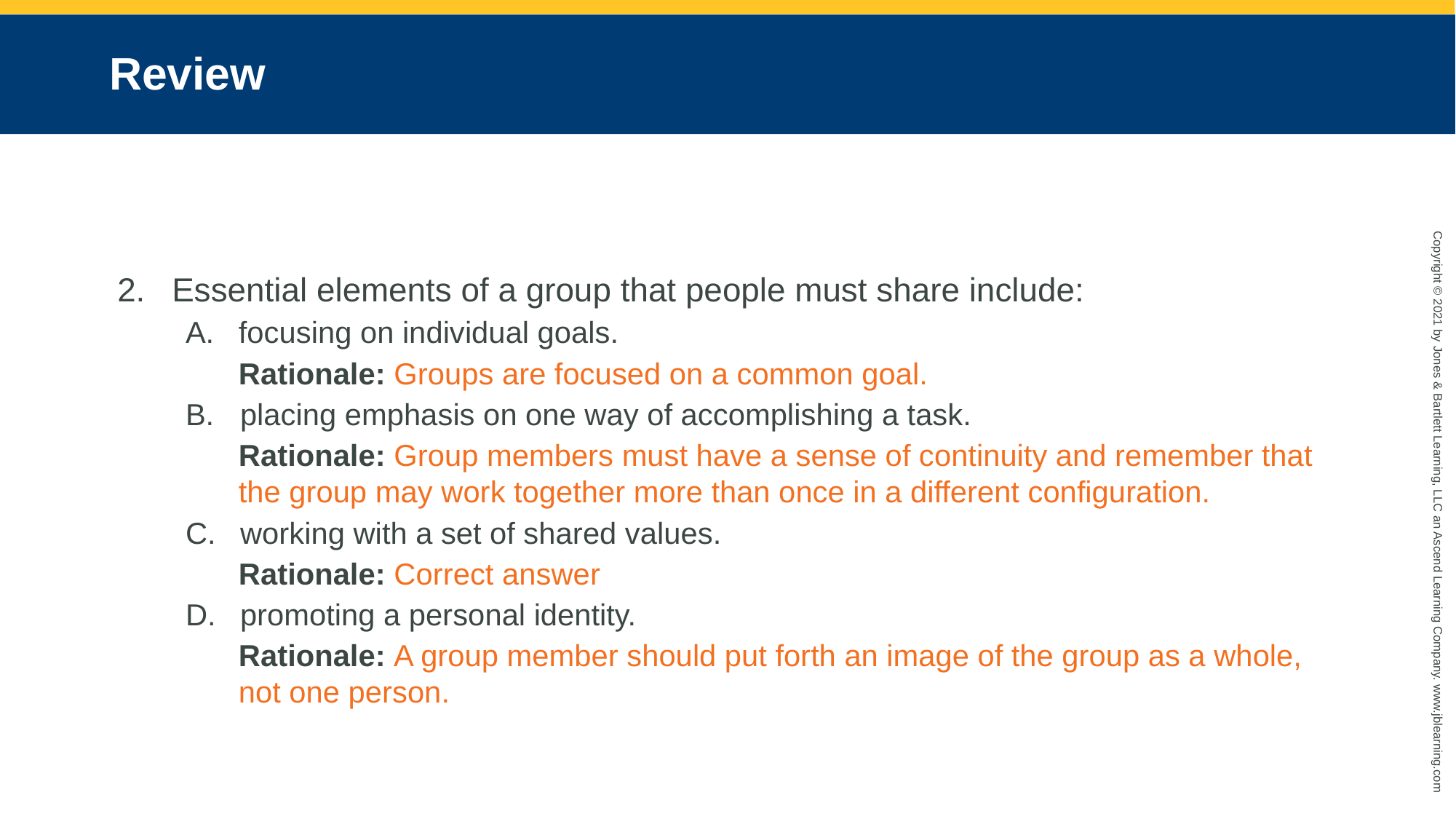

# Review
Essential elements of a group that people must share include:
focusing on individual goals.
	Rationale: Groups are focused on a common goal.
placing emphasis on one way of accomplishing a task.
	Rationale: Group members must have a sense of continuity and remember that the group may work together more than once in a different configuration.
working with a set of shared values.
 	Rationale: Correct answer
promoting a personal identity.
	Rationale: A group member should put forth an image of the group as a whole, not one person.